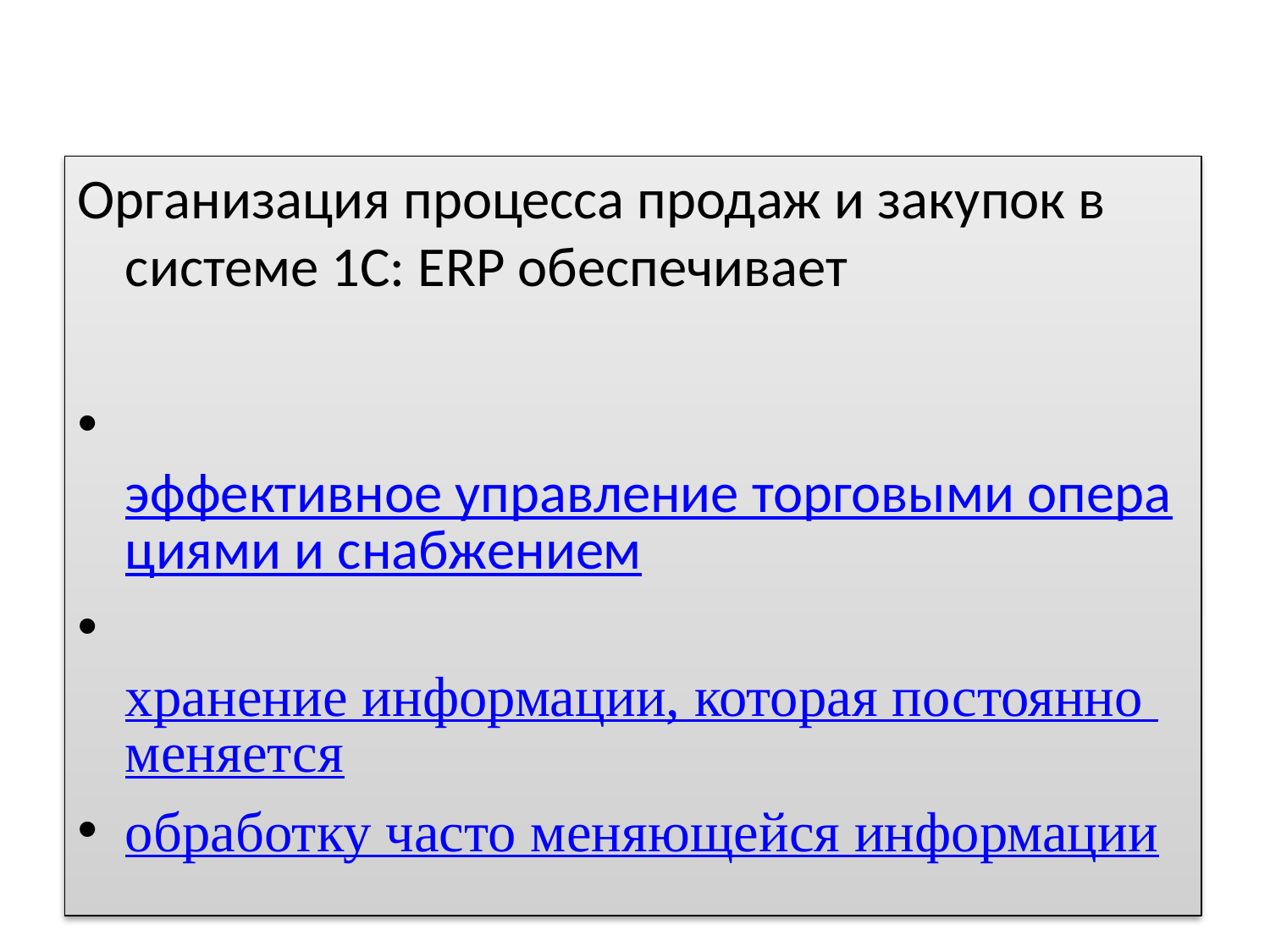

Организация процесса продаж и закупок в системе 1С: ERP обеспечивает

 эффективное управление торговыми операциями и снабжением
 хранение информации, которая постоянно меняется
обработку часто меняющейся информации